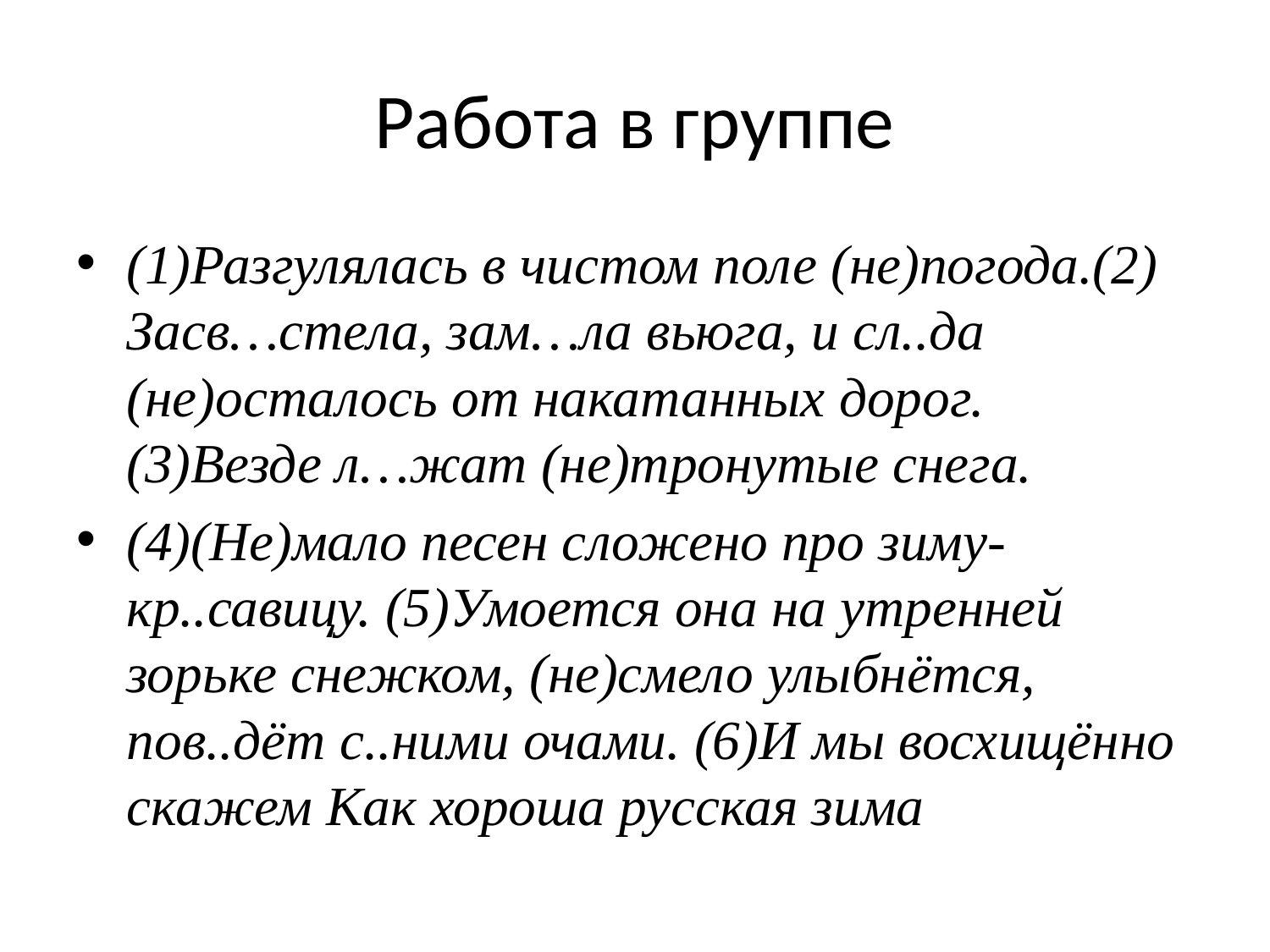

# Работа в группе
(1)Разгулялась в чистом поле (не)погода.(2) Засв…стела, зам…ла вьюга, и сл..да (не)осталось от накатанных дорог. (3)Везде л…жат (не)тронутые снега.
(4)(Не)мало песен сложено про зиму-кр..савицу. (5)Умоется она на утренней зорьке снежком, (не)смело улыбнётся, пов..дёт с..ними очами. (6)И мы восхищённо скажем Как хороша русская зима